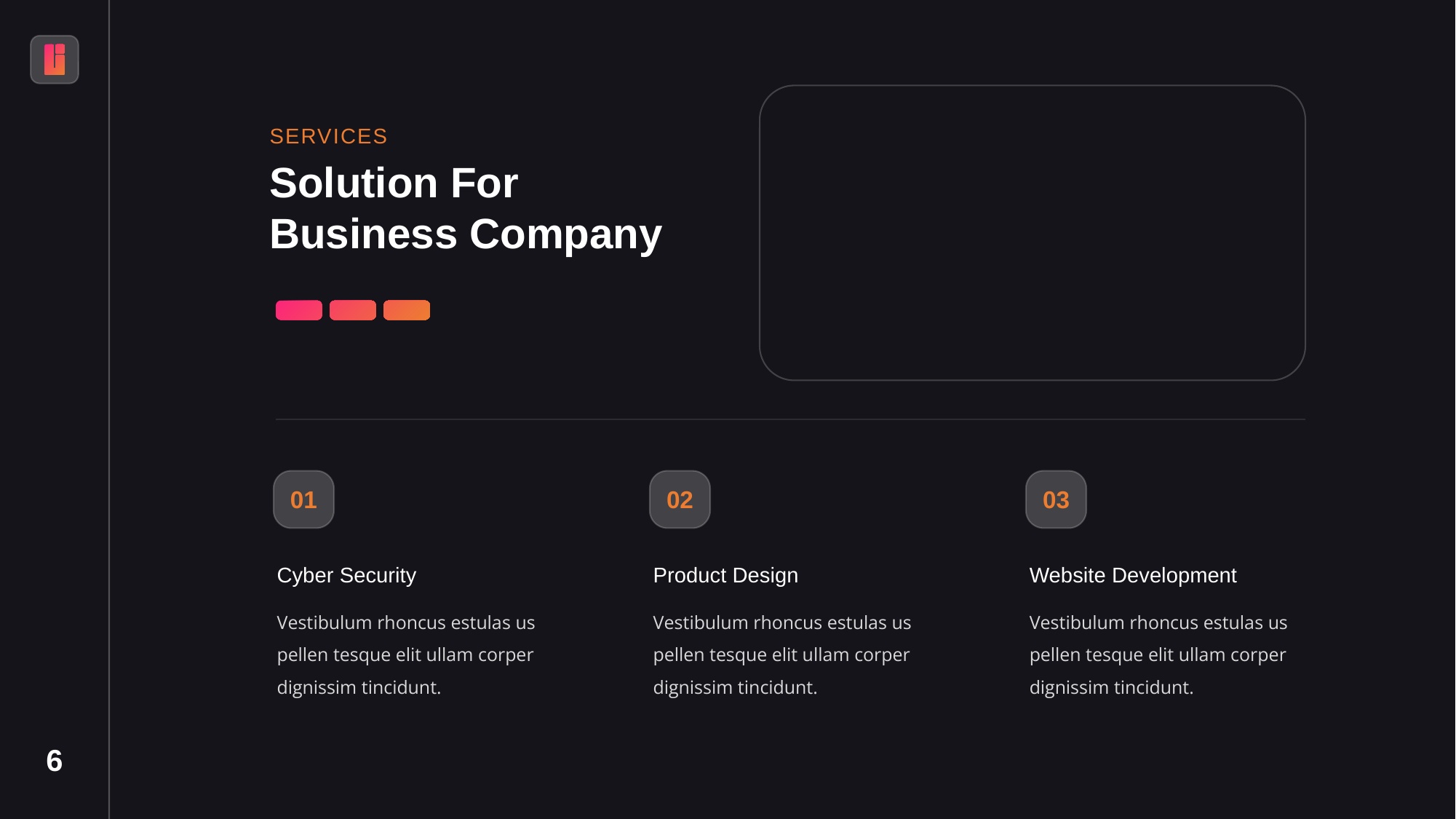

SERVICES
Solution For Business Company

01
Cyber Security
Vestibulum rhoncus estulas us pellen tesque elit ullam corper dignissim tincidunt.

02
Product Design
Vestibulum rhoncus estulas us pellen tesque elit ullam corper dignissim tincidunt.

03
Website Development
Vestibulum rhoncus estulas us pellen tesque elit ullam corper dignissim tincidunt.